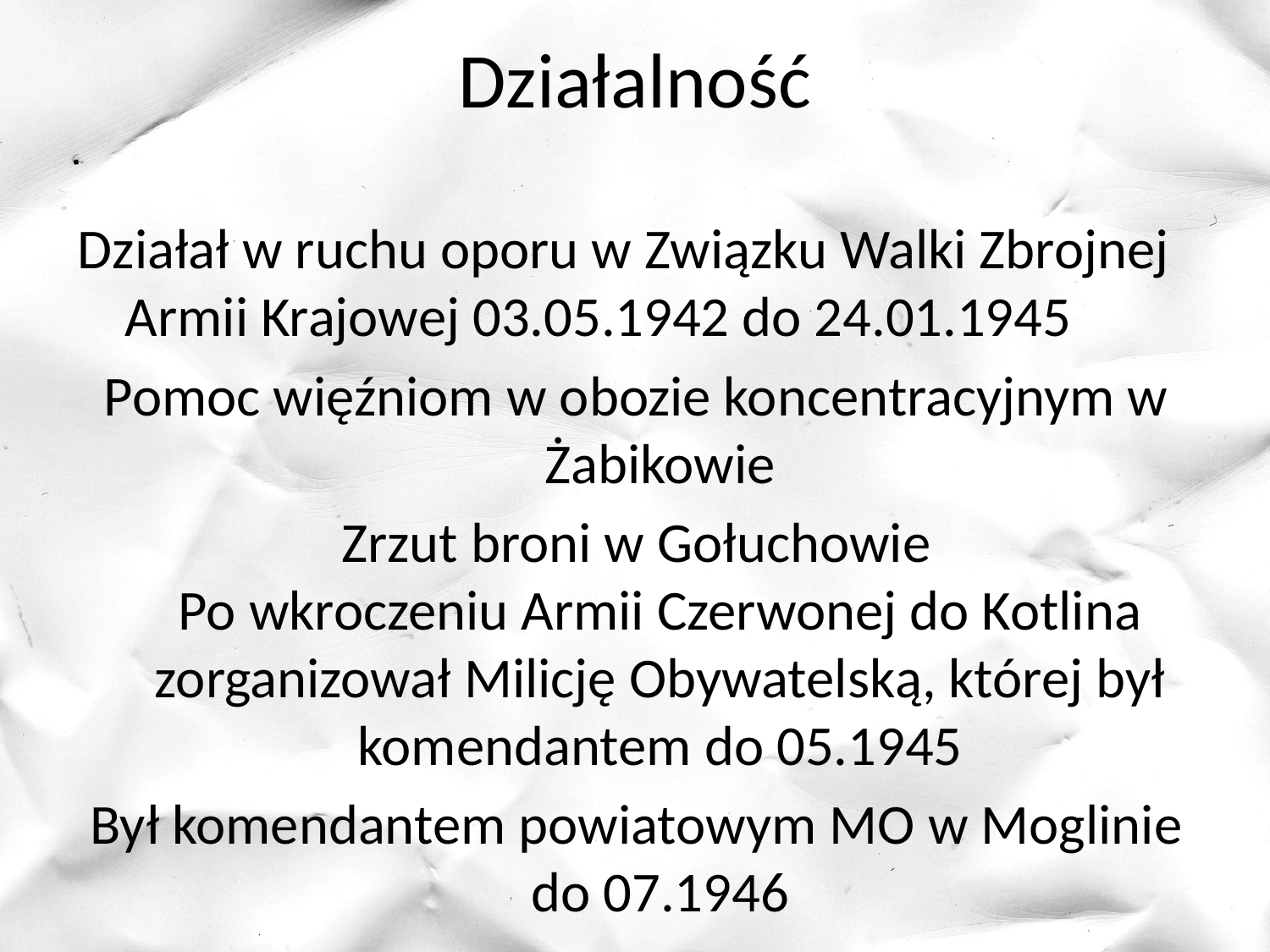

Działalność
Działał w ruchu oporu w Związku Walki Zbrojnej Armii Krajowej 03.05.1942 do 24.01.1945
Pomoc więźniom w obozie koncentracyjnym w Żabikowie
Zrzut broni w Gołuchowie
Po wkroczeniu Armii Czerwonej do Kotlina zorganizował Milicję Obywatelską, której był komendantem do 05.1945
Był komendantem powiatowym MO w Moglinie do 07.1946